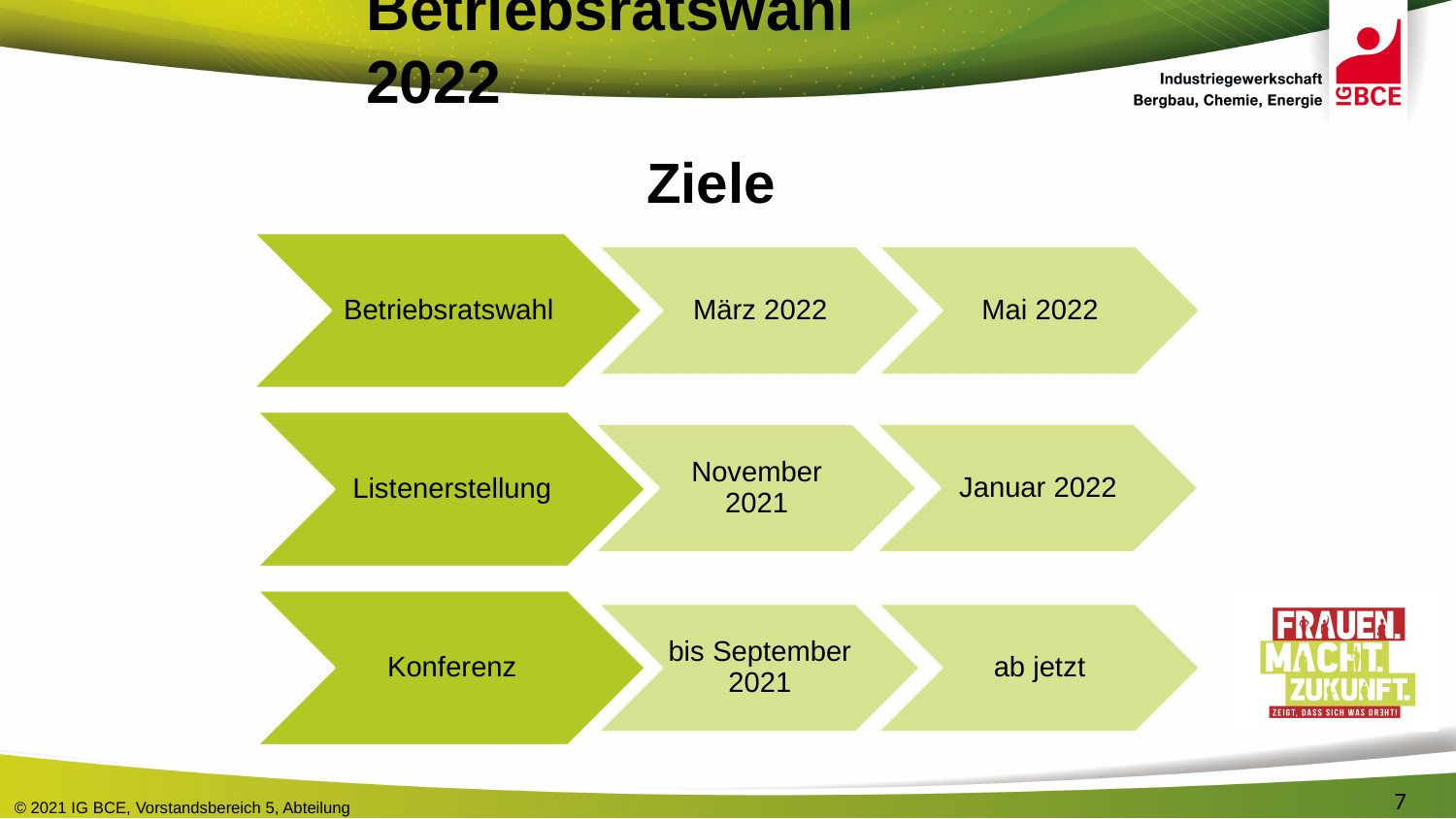

# Betriebsratswahl 2022
Ziele

Betriebsratswahl
März 2022
Mai 2022
Listenerstellung
November 2021
Januar 2022
Konferenz
bis September 2021
ab jetzt
7